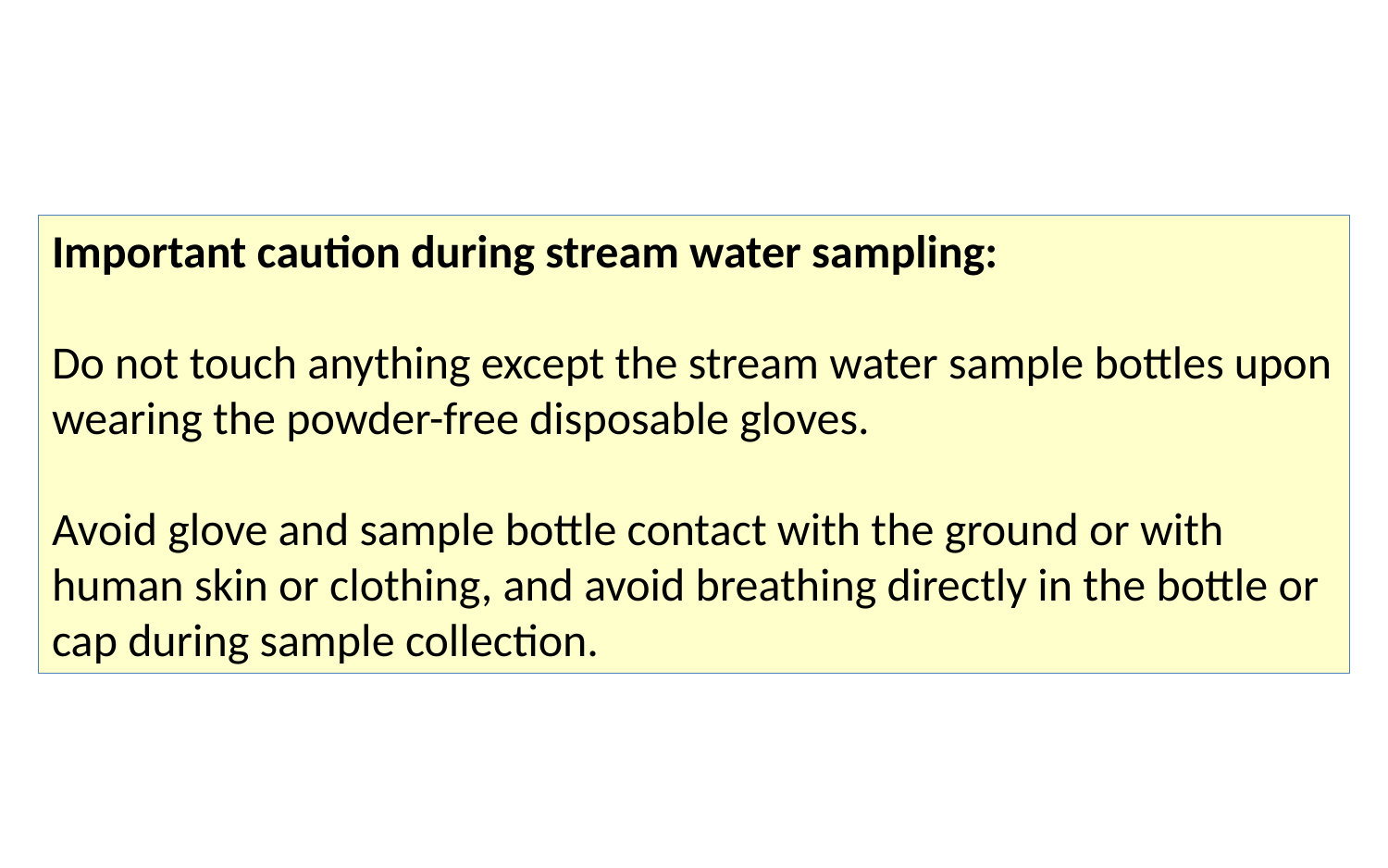

Important caution during stream water sampling:

Do not touch anything except the stream water sample bottles upon wearing the powder-free disposable gloves.

Avoid glove and sample bottle contact with the ground or with human skin or clothing, and avoid breathing directly in the bottle or cap during sample collection.